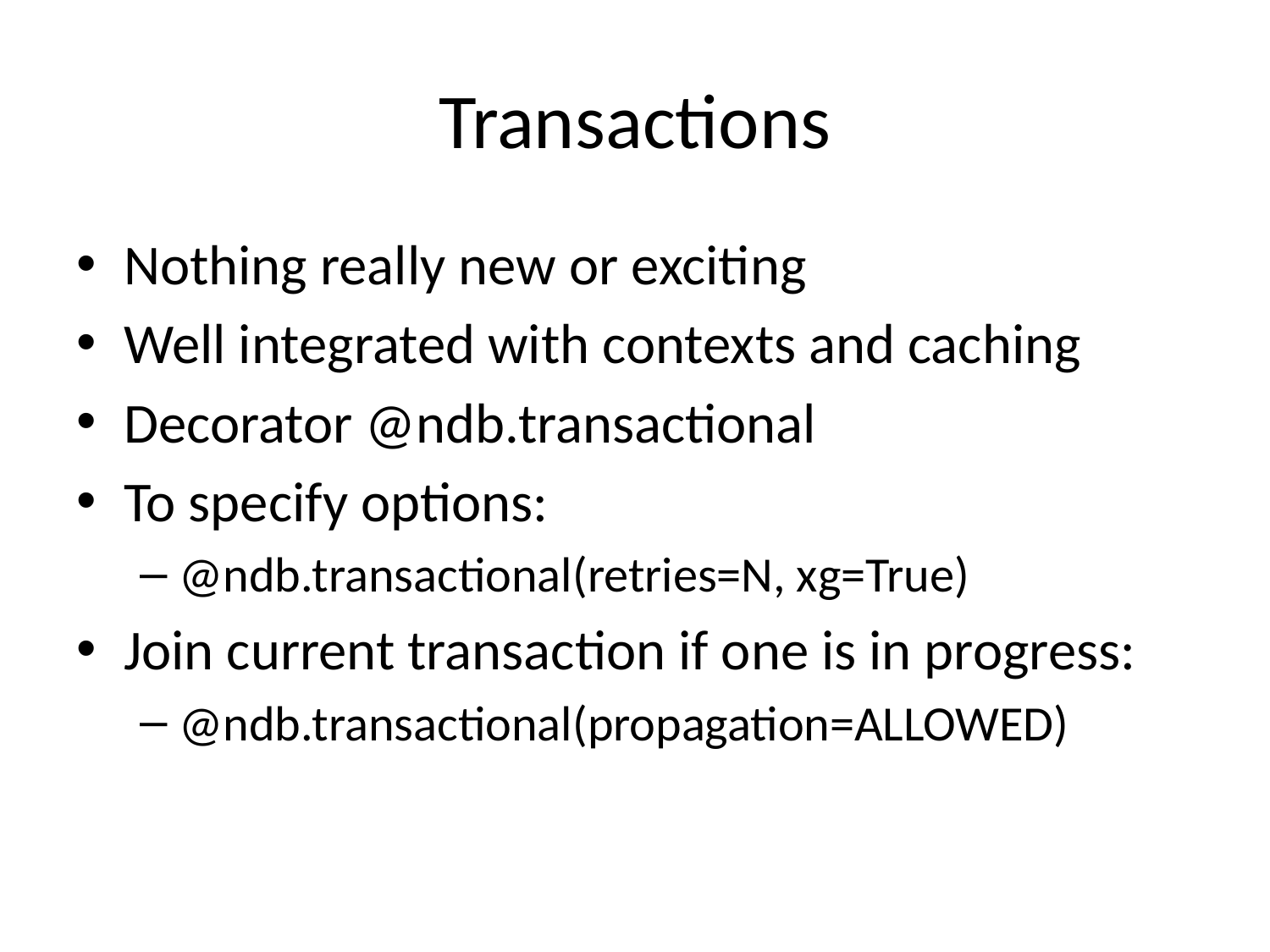

# Transactions
Nothing really new or exciting
Well integrated with contexts and caching
Decorator @ndb.transactional
To specify options:
@ndb.transactional(retries=N, xg=True)
Join current transaction if one is in progress:
@ndb.transactional(propagation=ALLOWED)